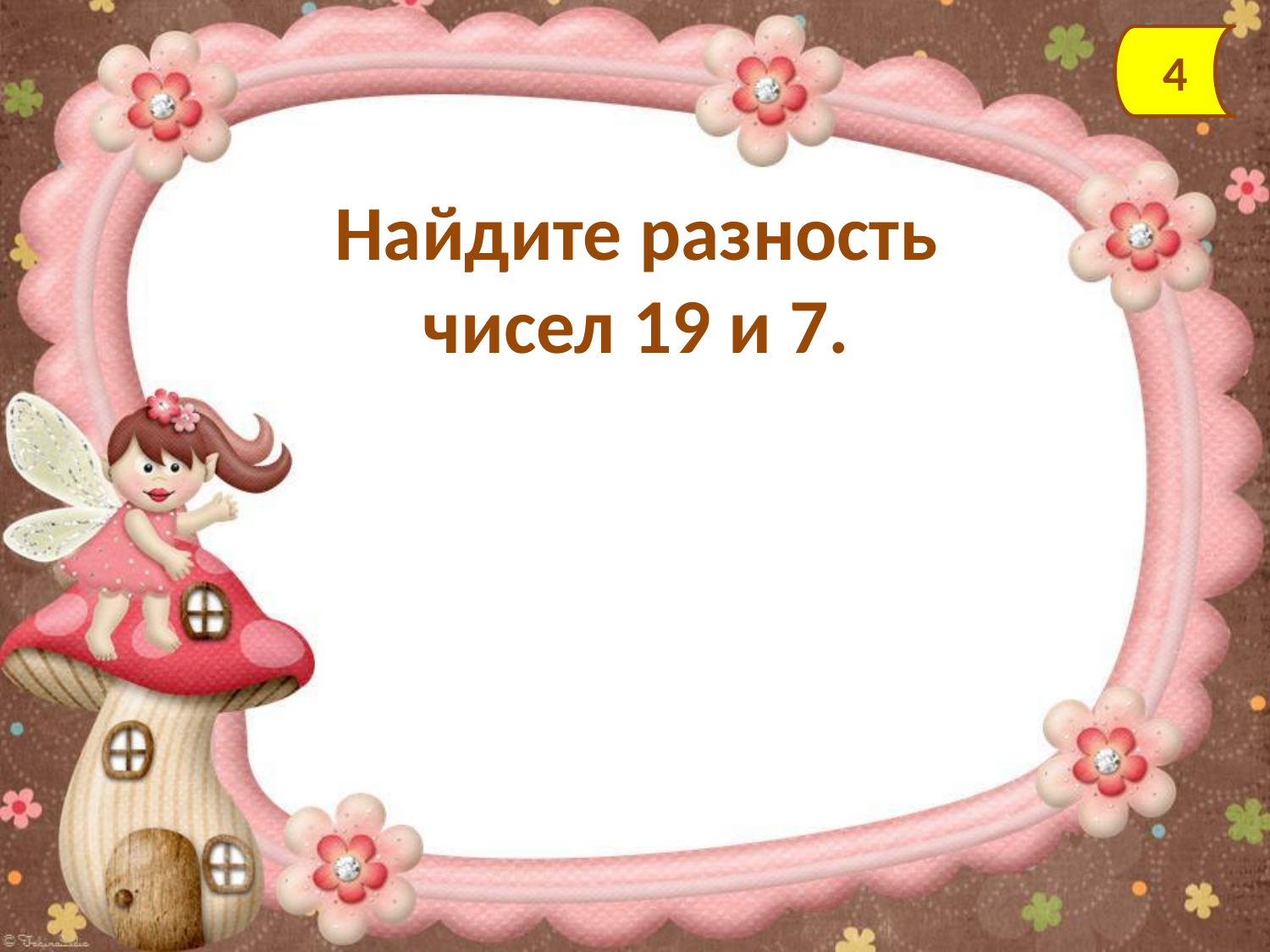

4
Найдите разность чисел 19 и 7.